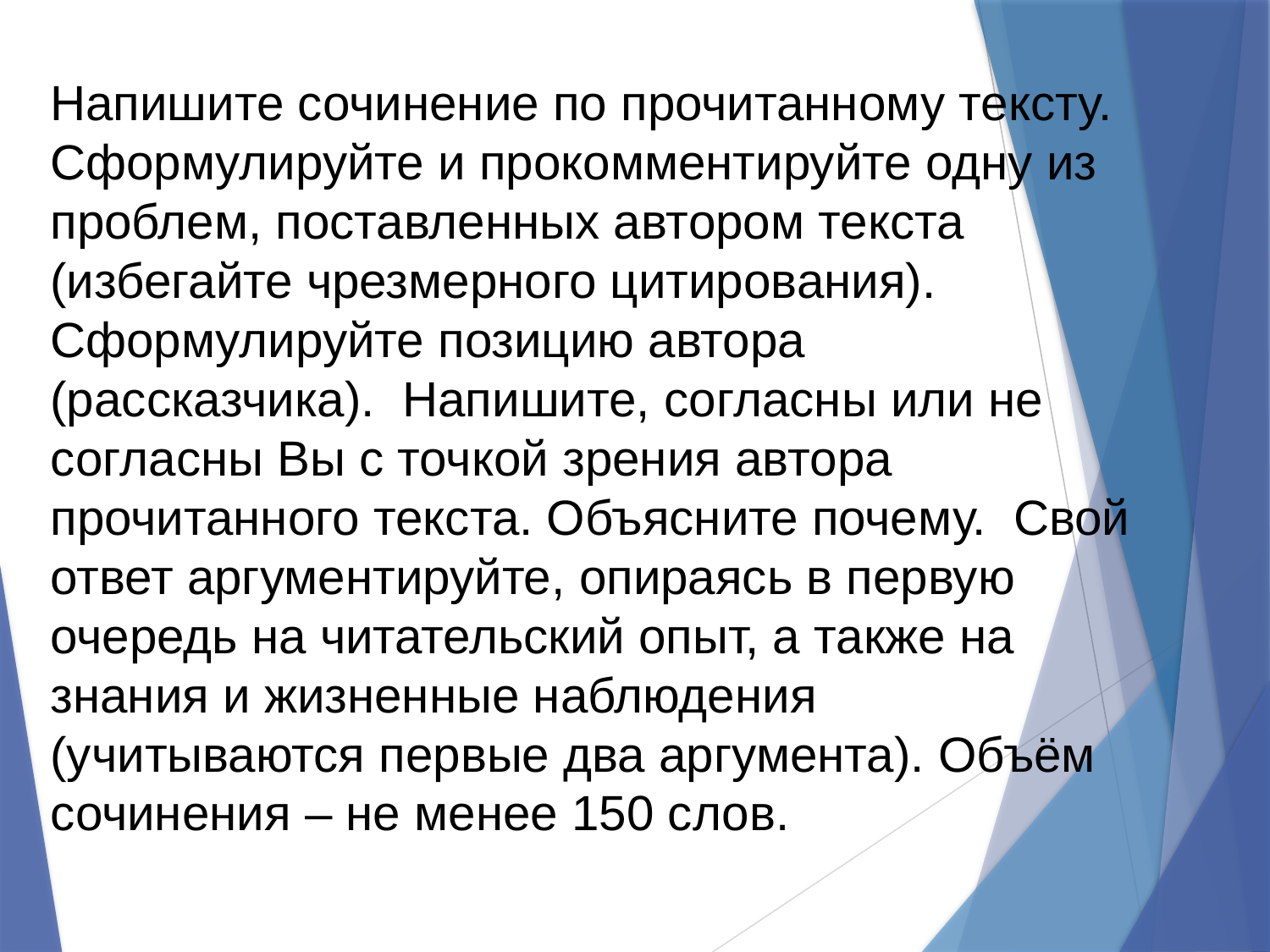

Напишите сочинение по прочитанному тексту. Сформулируйте и прокомментируйте одну из проблем, поставленных автором текста (избегайте чрезмерного цитирования). Сформулируйте позицию автора (рассказчика).  Напишите, согласны или не согласны Вы с точкой зрения автора прочитанного текста. Объясните почему.  Свой ответ аргументируйте, опираясь в первую очередь на читательский опыт, а также на знания и жизненные наблюдения (учитываются первые два аргумента). Объём сочинения – не менее 150 слов.